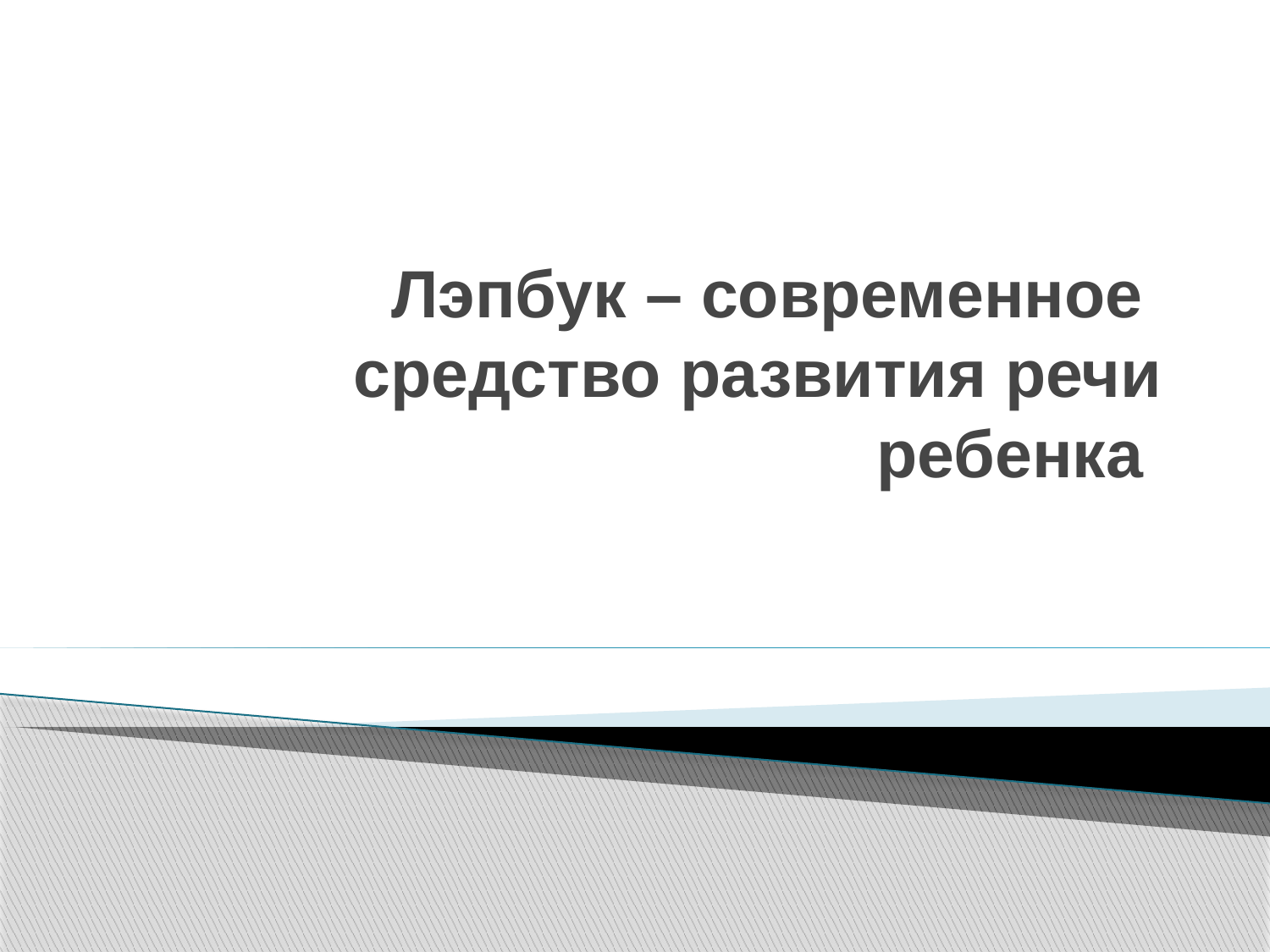

# Лэпбук – современное  средство развития речи ребенка